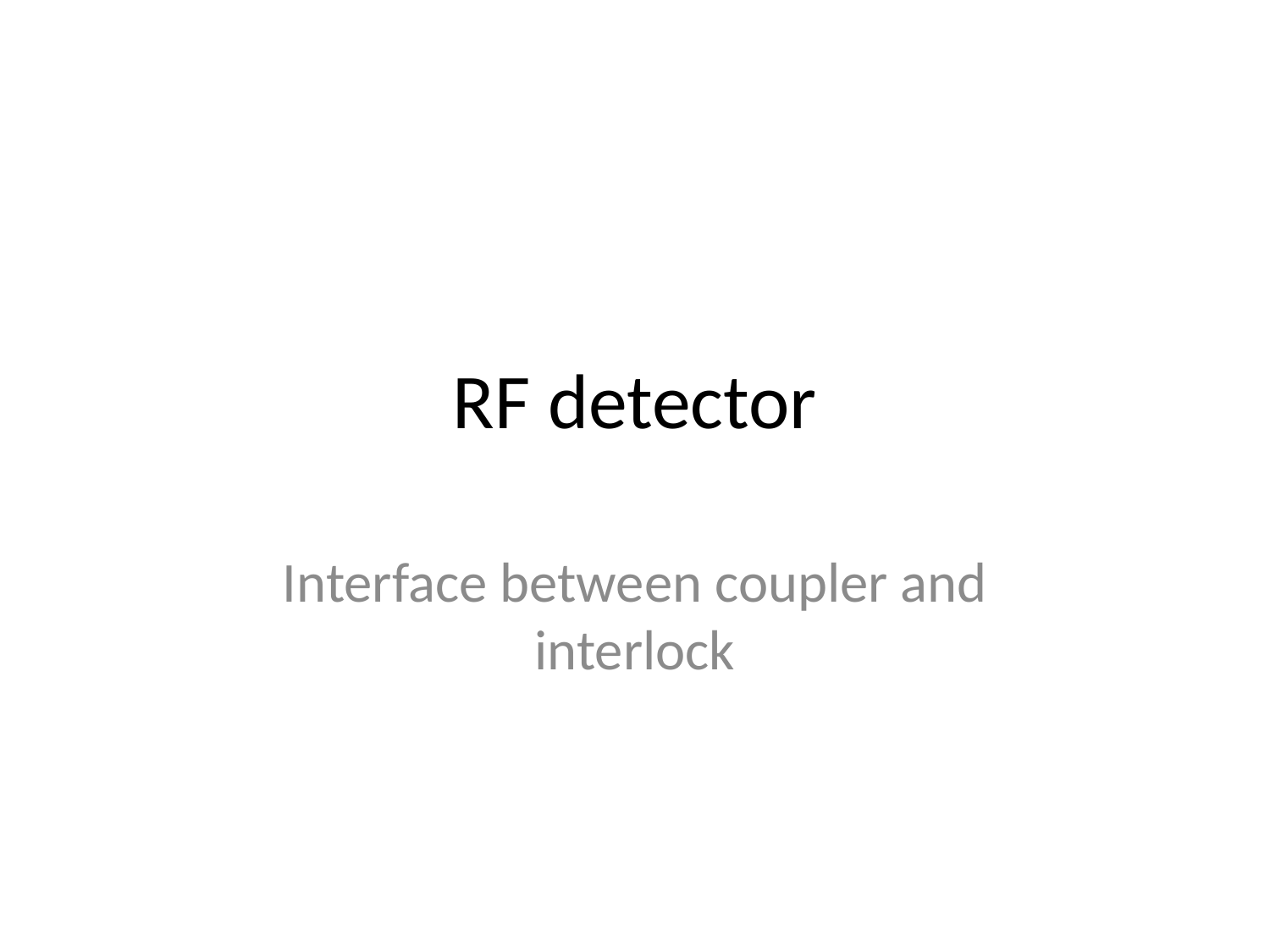

# RF detector
Interface between coupler and interlock